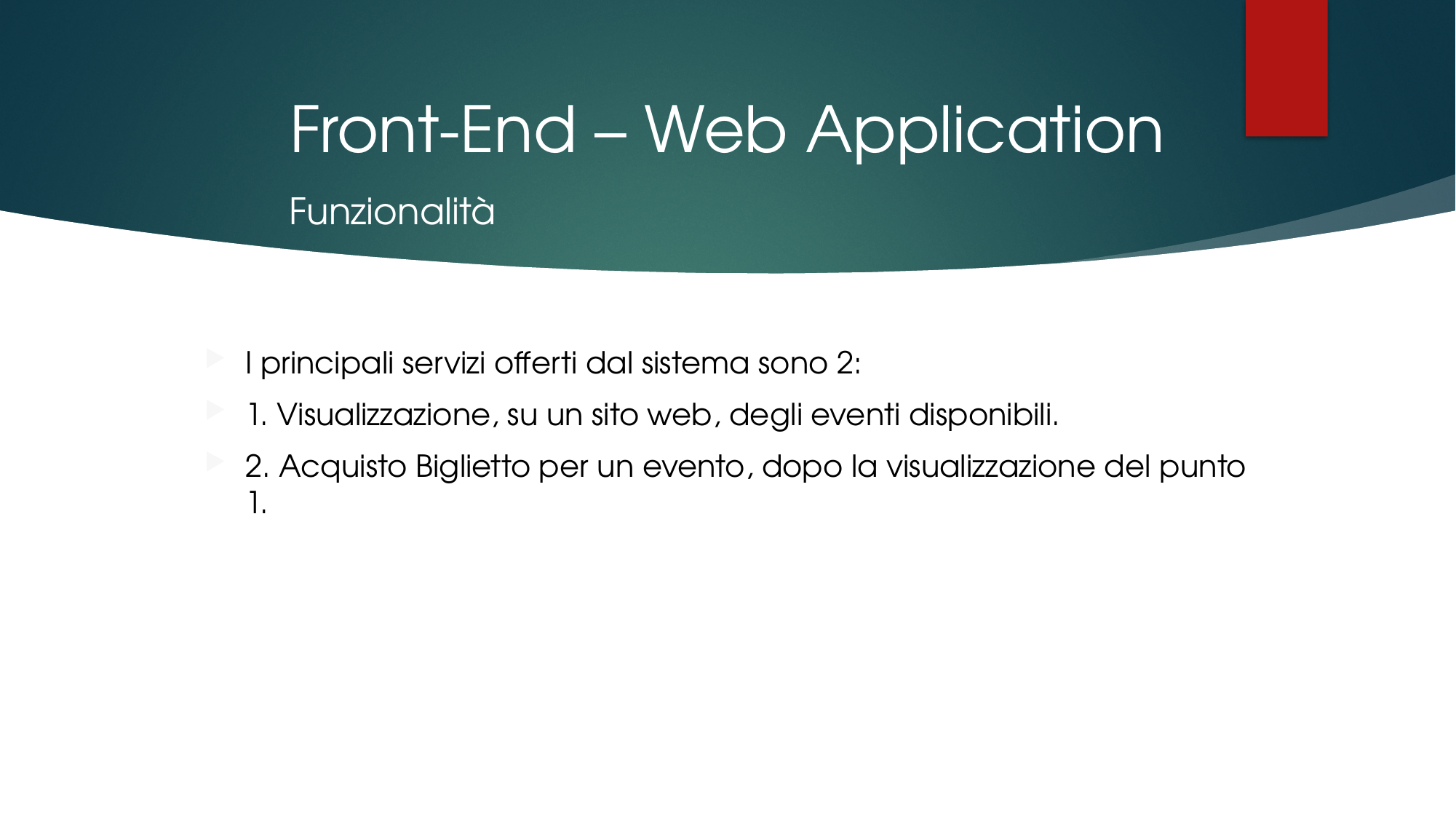

# Front-End – Web Application
Funzionalità

I principali servizi offerti dal sistema sono 2:
1. Visualizzazione, su un sito web, degli eventi disponibili.
2. Acquisto Biglietto per un evento, dopo la visualizzazione del punto 1.